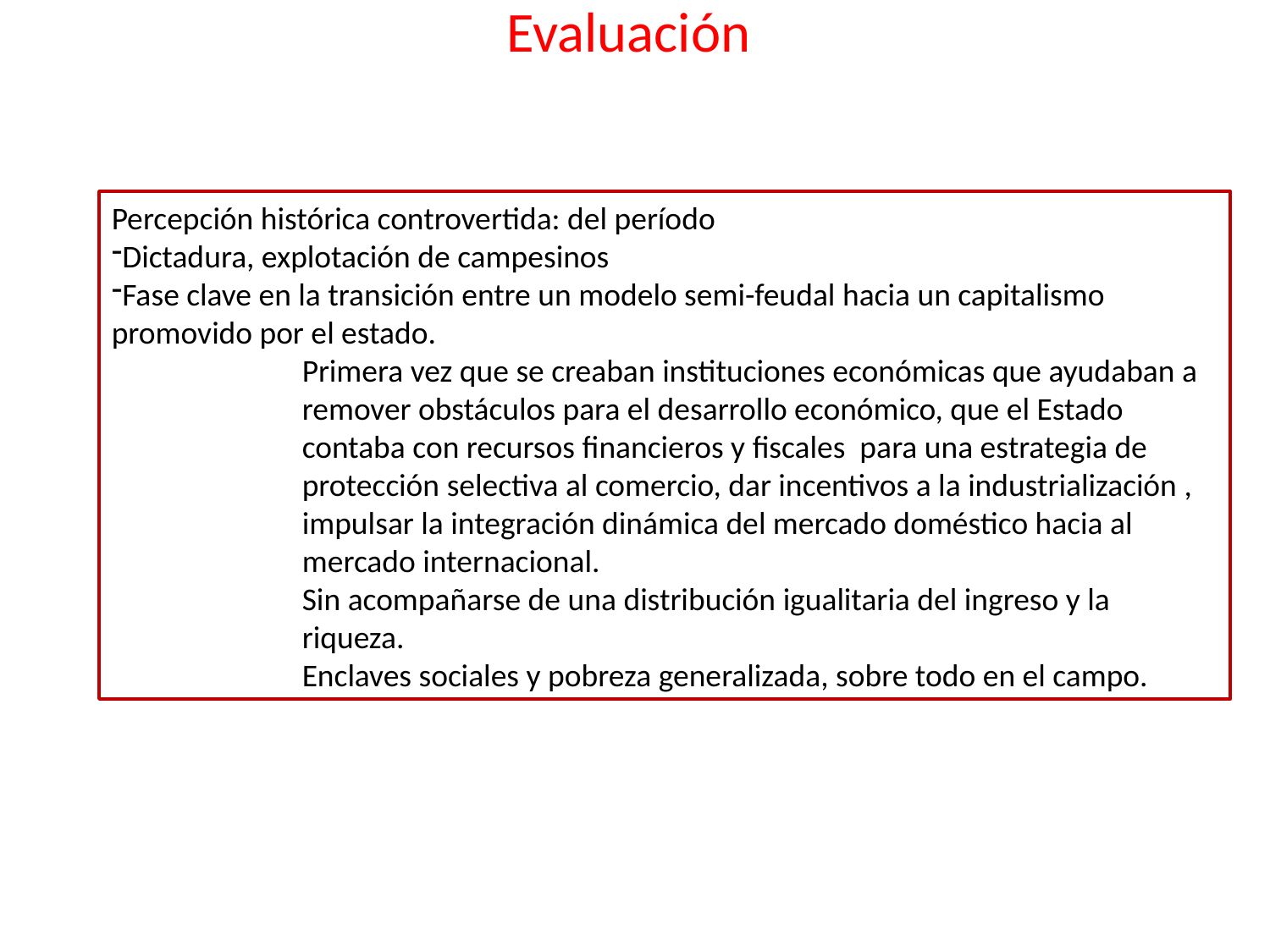

# Evaluación
Percepción histórica controvertida: del período
Dictadura, explotación de campesinos
Fase clave en la transición entre un modelo semi-feudal hacia un capitalismo promovido por el estado.
Primera vez que se creaban instituciones económicas que ayudaban a remover obstáculos para el desarrollo económico, que el Estado contaba con recursos financieros y fiscales  para una estrategia de protección selectiva al comercio, dar incentivos a la industrialización , impulsar la integración dinámica del mercado doméstico hacia al mercado internacional.
Sin acompañarse de una distribución igualitaria del ingreso y la riqueza.
Enclaves sociales y pobreza generalizada, sobre todo en el campo.